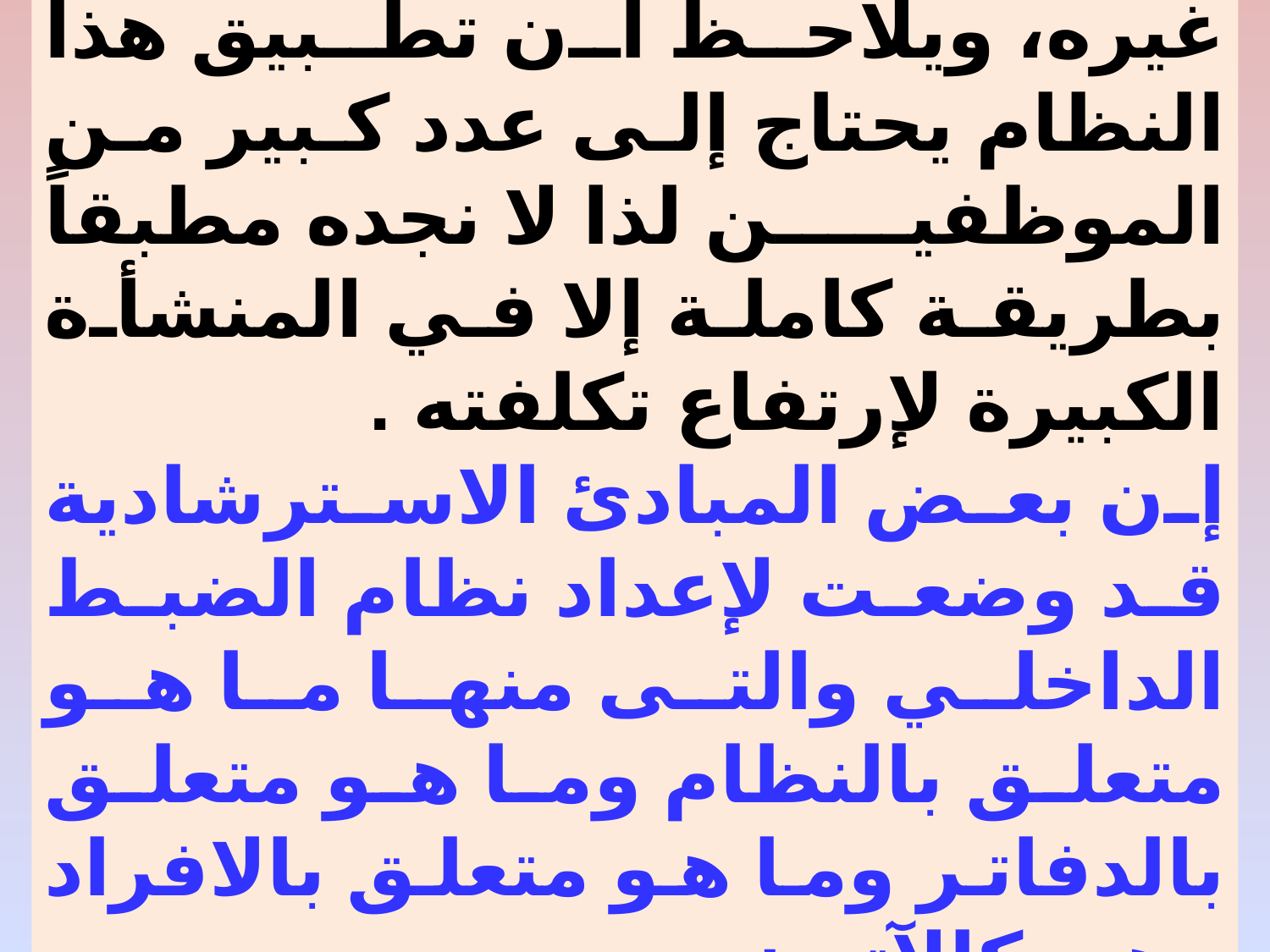

الضياع أو سوء الاستعمال أو غيره، ويلاحظ أن تطبيق هذا النظام يحتاج إلى عدد كبير من الموظفين لذا لا نجده مطبقاً بطريقة كاملة إلا في المنشأة الكبيرة لإرتفاع تكلفته .
إن بعض المبادئ الاسترشادية قد وضعت لإعداد نظام الضبط الداخلي والتى منها ما هو متعلق بالنظام وما هو متعلق بالدفاتر وما هو متعلق بالافراد وهي كالآتي: